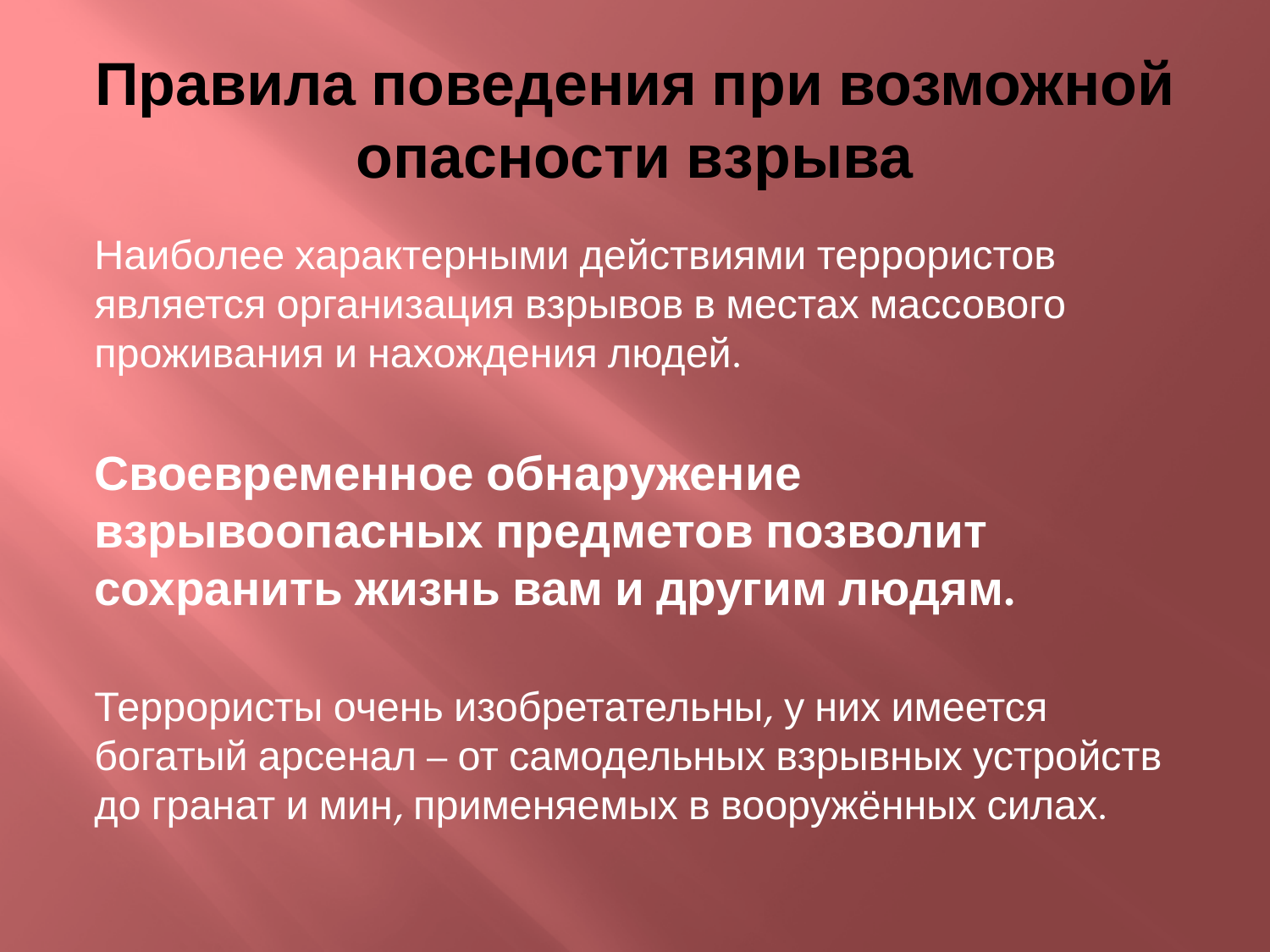

# Правила поведения при возможной опасности взрыва
Наиболее характерными действиями террористов является организация взрывов в местах массового проживания и нахождения людей.

Своевременное обнаружение взрывоопасных предметов позволит сохранить жизнь вам и другим людям.

Террористы очень изобретательны, у них имеется богатый арсенал – от самодельных взрывных устройств до гранат и мин, применяемых в вооружённых силах.